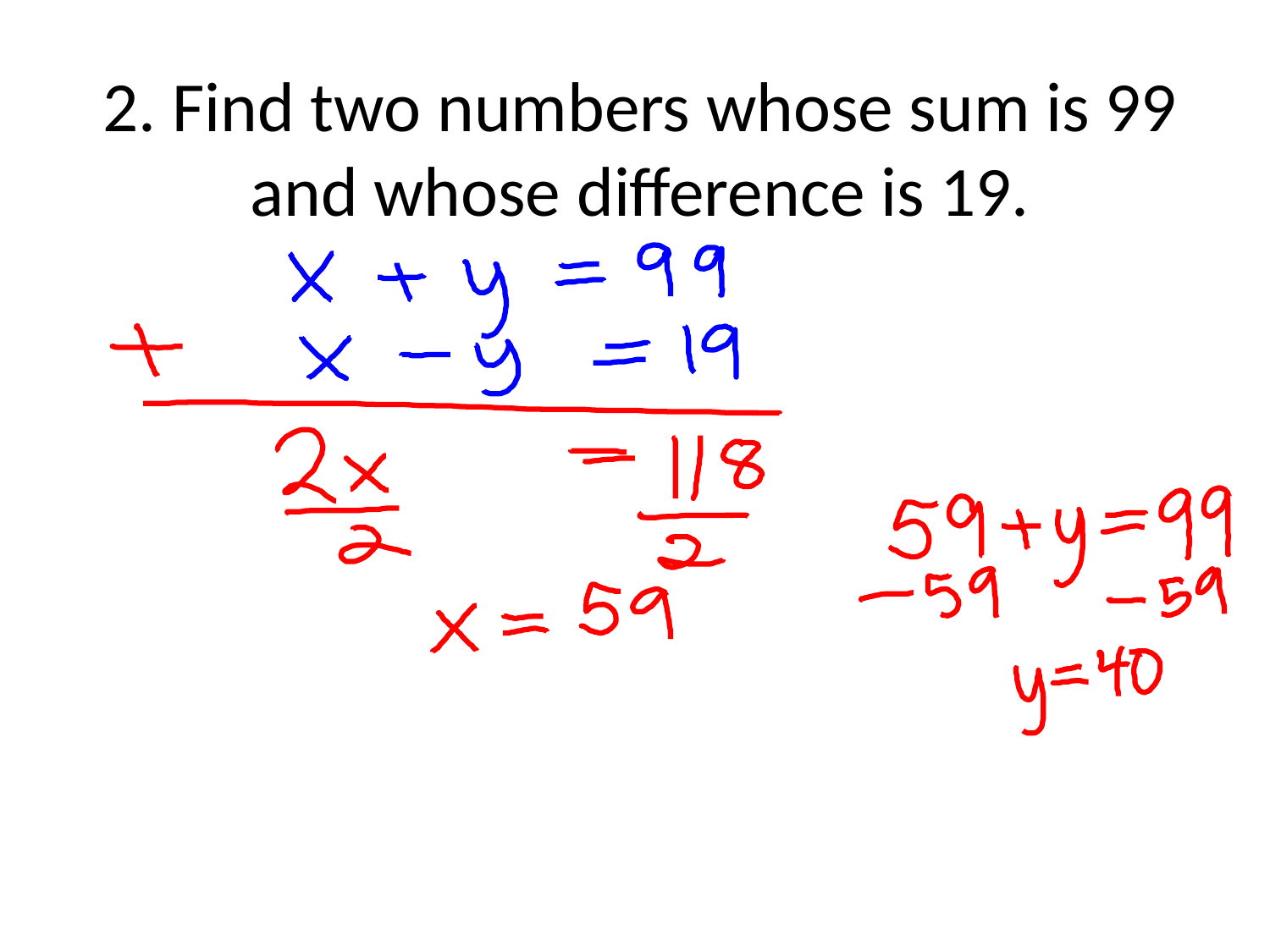

# 2. Find two numbers whose sum is 99 and whose difference is 19.